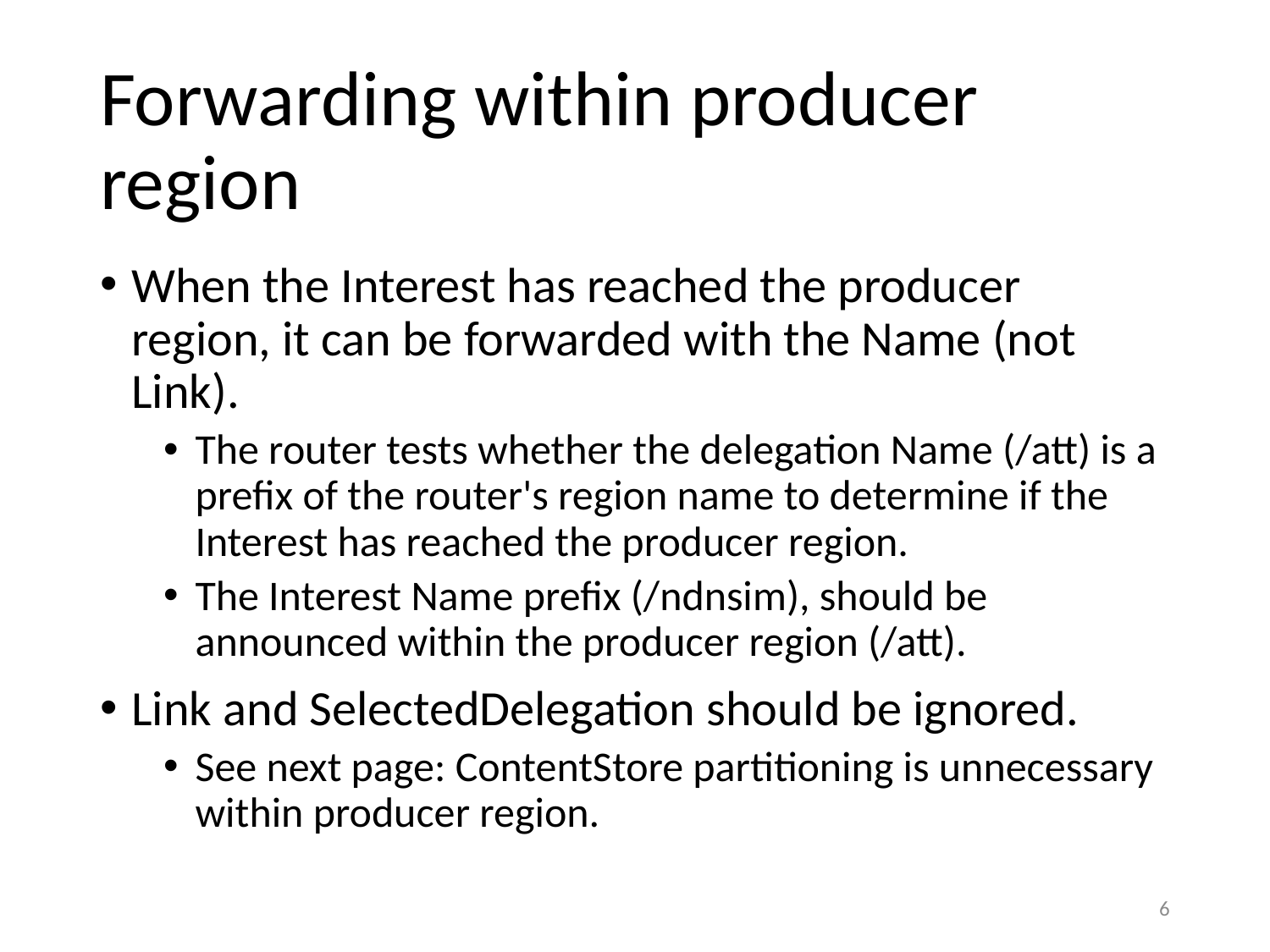

# Forwarding within producer region
When the Interest has reached the producer region, it can be forwarded with the Name (not Link).
The router tests whether the delegation Name (/att) is a prefix of the router's region name to determine if the Interest has reached the producer region.
The Interest Name prefix (/ndnsim), should be announced within the producer region (/att).
Link and SelectedDelegation should be ignored.
See next page: ContentStore partitioning is unnecessary within producer region.
6